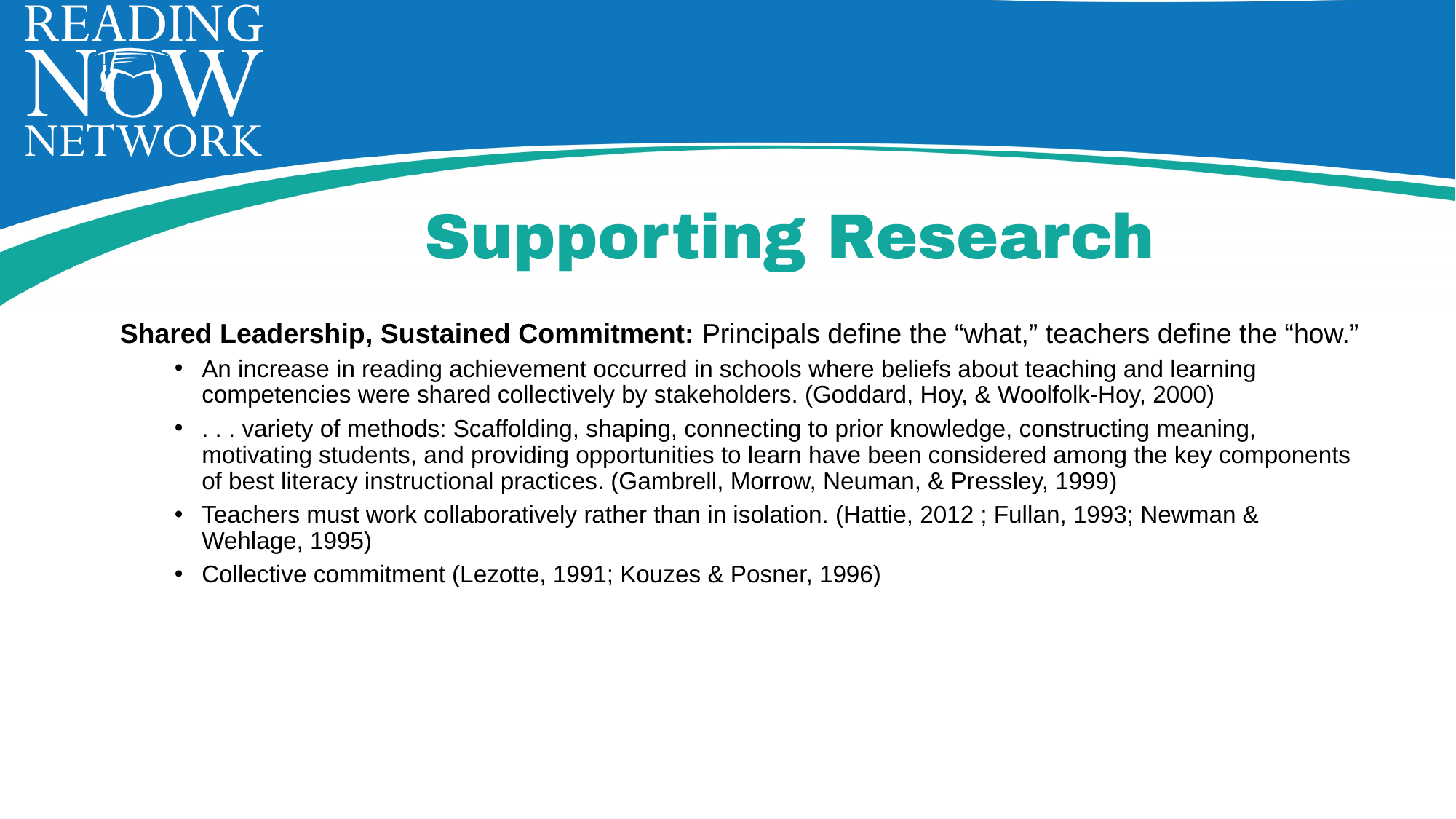

# Supporting Research
Shared Leadership, Sustained Commitment: Principals define the “what,” teachers define the “how.”
An increase in reading achievement occurred in schools where beliefs about teaching and learning competencies were shared collectively by stakeholders. (Goddard, Hoy, & Woolfolk-Hoy, 2000)
. . . variety of methods: Scaffolding, shaping, connecting to prior knowledge, constructing meaning, motivating students, and providing opportunities to learn have been considered among the key components of best literacy instructional practices. (Gambrell, Morrow, Neuman, & Pressley, 1999)
Teachers must work collaboratively rather than in isolation. (Hattie, 2012 ; Fullan, 1993; Newman & Wehlage, 1995)
Collective commitment (Lezotte, 1991; Kouzes & Posner, 1996)